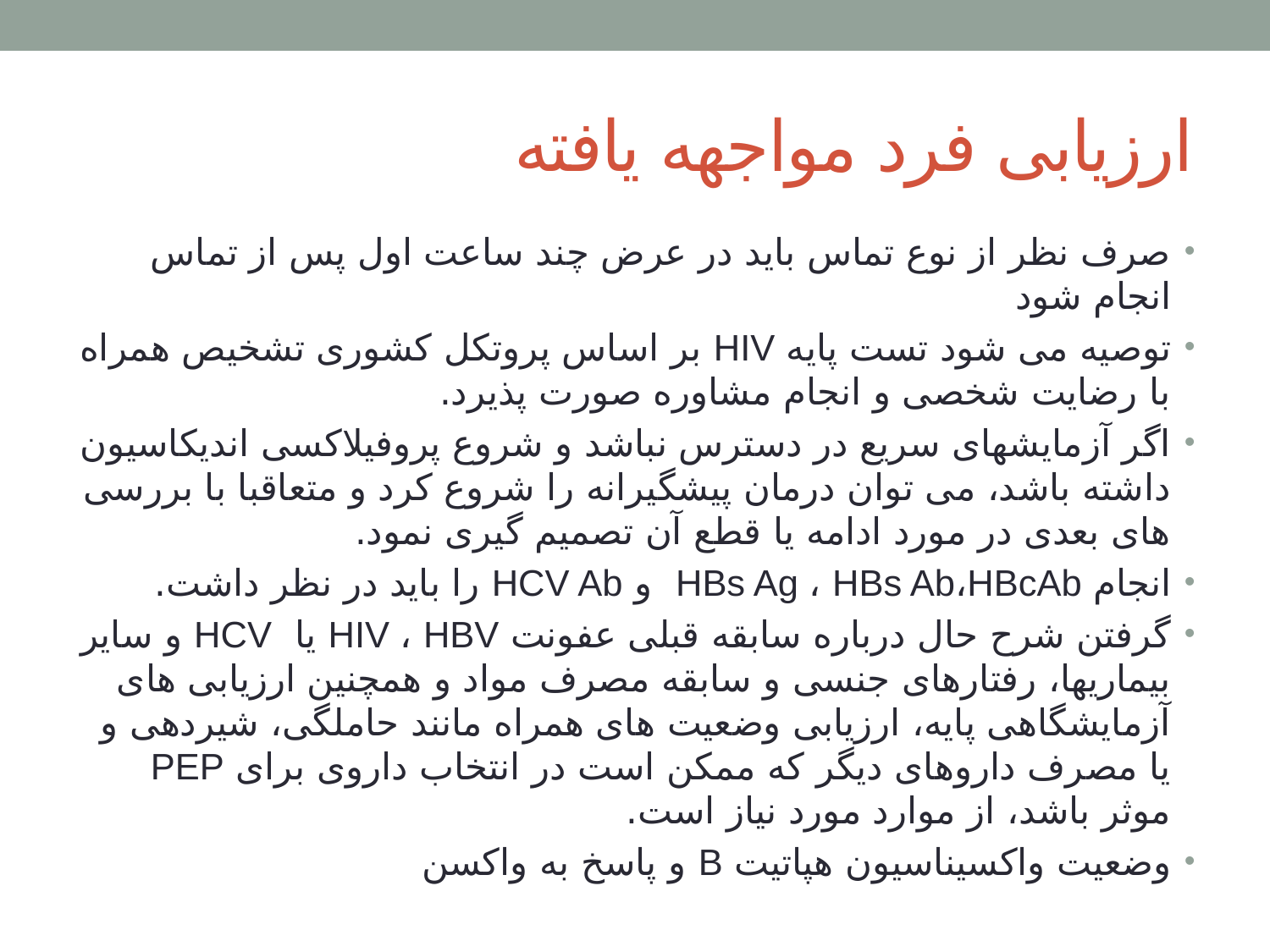

# ارزیابی فرد مواجهه یافته
صرف نظر از نوع تماس باید در عرض چند ساعت اول پس از تماس انجام شود
توصیه می شود تست پایه HIV بر اساس پروتکل کشوری تشخیص همراه با رضایت شخصی و انجام مشاوره صورت پذیرد.
اگر آزمایشهای سریع در دسترس نباشد و شروع پروفیلاکسی اندیکاسیون داشته باشد، می توان درمان پیشگیرانه را شروع کرد و متعاقبا با بررسی های بعدی در مورد ادامه یا قطع آن تصمیم گیری نمود.
انجام HBs Ag ، HBs Ab،HBcAb  و HCV Ab را باید در نظر داشت.
گرفتن شرح حال درباره سابقه قبلی عفونت HIV ، HBV یا  HCV و سایر بیماریها، رفتارهای جنسی و سابقه مصرف مواد و همچنین ارزیابی های آزمایشگاهی پایه، ارزیابی وضعیت های همراه مانند حاملگی، شیردهی و یا مصرف داروهای دیگر که ممکن است در انتخاب داروی برای PEP موثر باشد، از موارد مورد نیاز است.
وضعیت واکسیناسیون هپاتیت B و پاسخ به واکسن